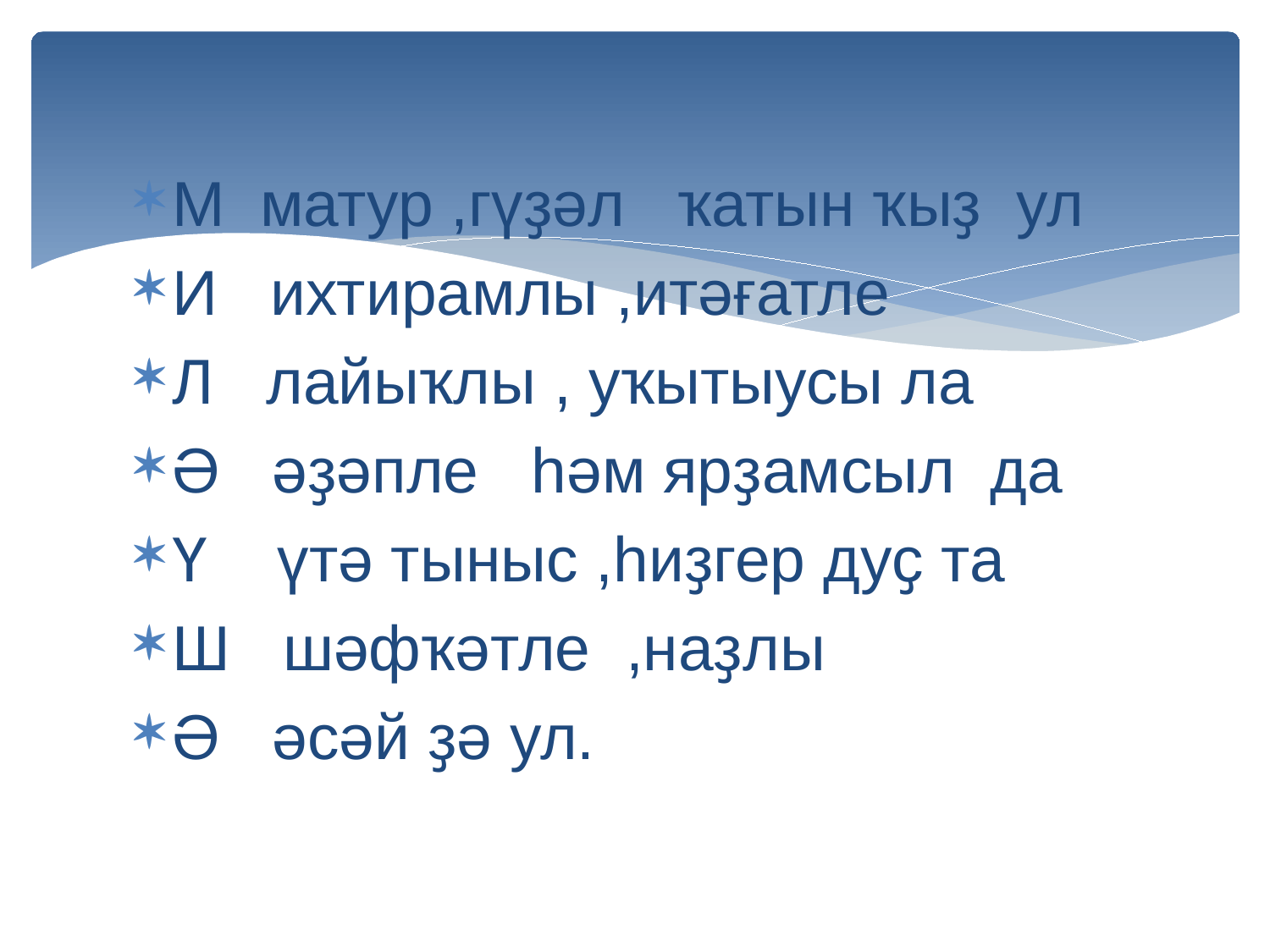

#
М  матур ,гүҙәл   ҡатын ҡыҙ  ул
И   ихтирамлы ,итәғатле
Л   лайыҡлы , уҡытыусы ла
Ә   әҙәпле   һәм ярҙамсыл  да
Ү    үтә тыныс ,һиҙгер дуҫ та
Ш   шәфҡәтле  ,наҙлы
Ә   әсәй ҙә ул.